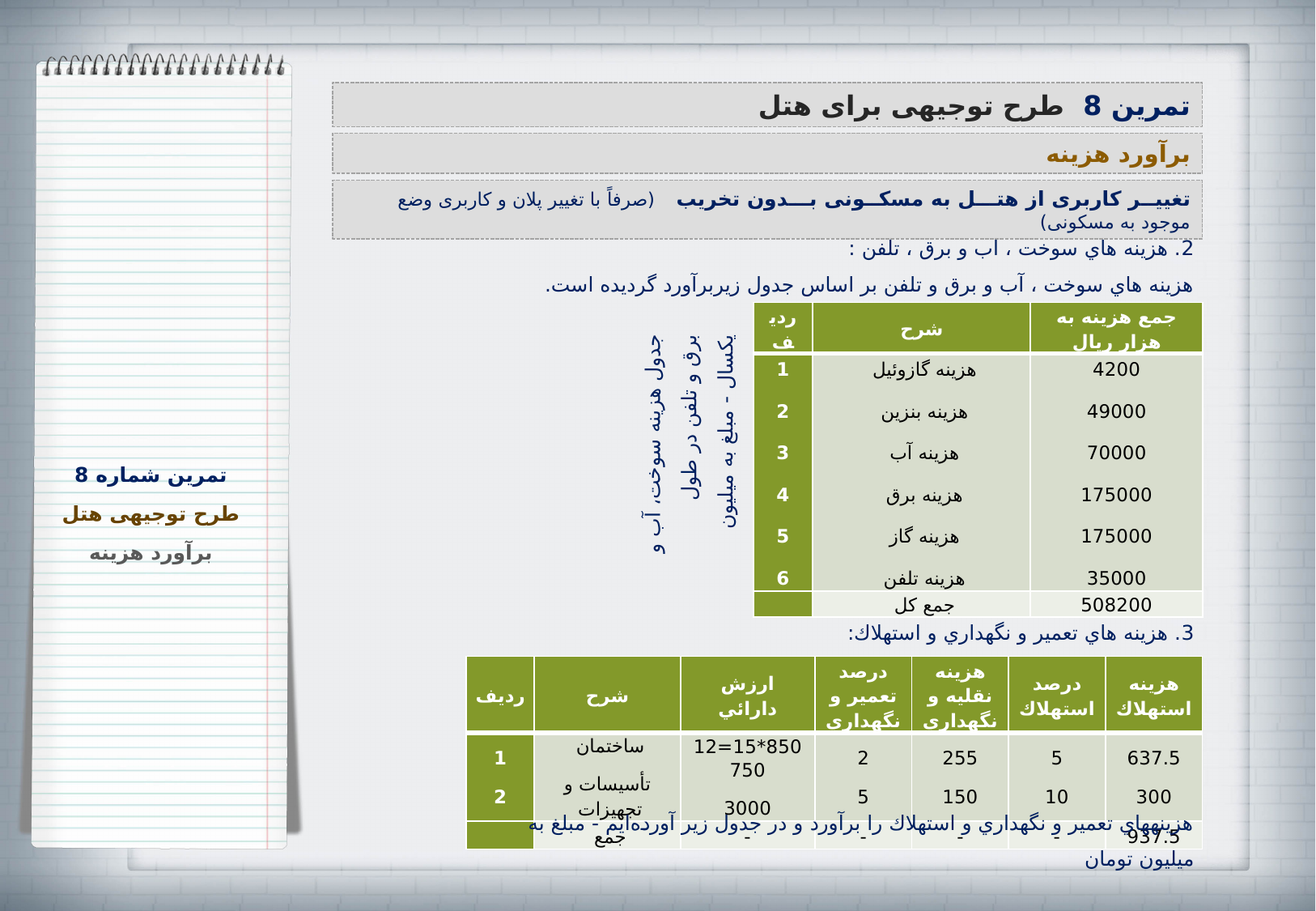

تمرین 8  طرح توجیهی برای هتل
برآورد هزینه
تغییــر کاربری از هتـــل به مسکــونی بـــدون تخریب   (صرفاً با تغییر پلان و کاربری وضع موجود به مسکونی)
2. هزينه هاي سوخت ، آب و برق ، تلفن :
هزينه هاي سوخت ، آب و برق و تلفن بر اساس جدول زيربرآورد گرديده است.

3. هزينه هاي تعمير و نگهداري و استهلاك:
| رديف | شرح | جمع هزينه به هزار ريال |
| --- | --- | --- |
| 1 2 3 4 5 6 | هزينه گازوئيل هزينه بنزين هزينه آب هزينه برق هزينه گاز هزينه تلفن | 4200 49000 70000 175000 175000 35000 |
|  | جمع كل | 508200 |
جدول هزينه سوخت، آب و برق و تلفن در طول يكسال - مبلغ به میلیون ریال
تمرین شماره 8
طرح توجیهی هتل
برآورد هزینه
| رديف | شرح | ارزش دارائي | درصد تعمير و نگهداري | هزينه نقليه و نگهداري | درصد استهلاك | هزينه استهلاك |
| --- | --- | --- | --- | --- | --- | --- |
| 1 2 | ساختمان تأسيسات و تجهيزات | 850\*15=12750 3000 | 2 5 | 255 150 | 5 10 | 637.5 300 |
|  | جمع | - | - | - | - | 937.5 |
هزينه‏هاي تعمير و نگهداري و استهلاك را برآورد و در جدول زير آورده‌ايم - مبلغ به ميليون تومان